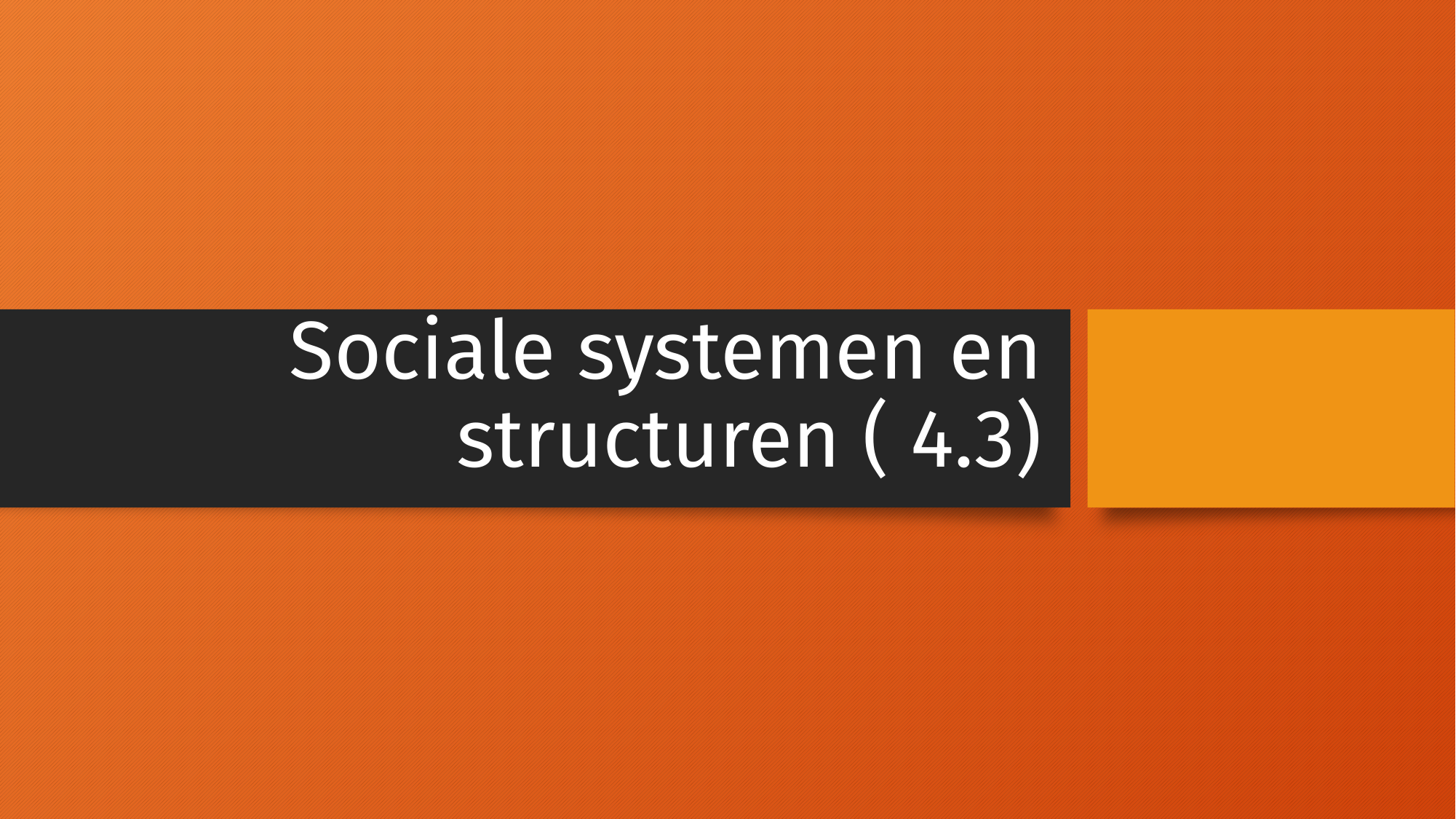

# Sociale systemen en structuren ( 4.3)